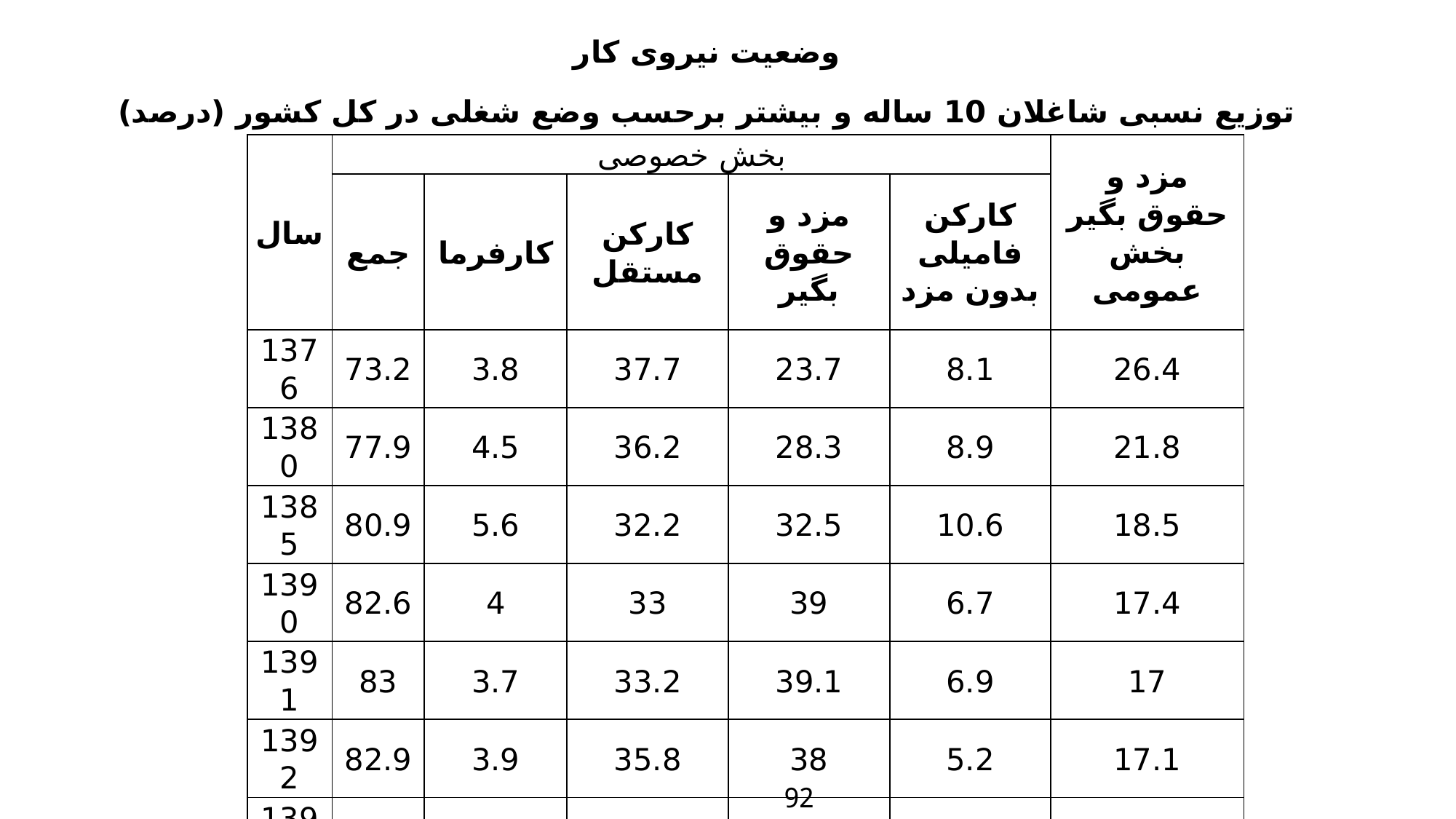

وضعیت نیروی کار
توزیع نسبی شاغلان 10 ساله و بیشتر برحسب وضع شغلی در کل کشور (درصد)
| سال | بخش خصوصی |  |  |  |  | مزد و حقوق بگیر بخش عمومی |
| --- | --- | --- | --- | --- | --- | --- |
|  | جمع | کارفرما | کارکن مستقل | مزد و حقوق بگیر | کارکن فامیلی بدون مزد |  |
| 1376 | 73.2 | 3.8 | 37.7 | 23.7 | 8.1 | 26.4 |
| 1380 | 77.9 | 4.5 | 36.2 | 28.3 | 8.9 | 21.8 |
| 1385 | 80.9 | 5.6 | 32.2 | 32.5 | 10.6 | 18.5 |
| 1390 | 82.6 | 4 | 33 | 39 | 6.7 | 17.4 |
| 1391 | 83 | 3.7 | 33.2 | 39.1 | 6.9 | 17 |
| 1392 | 82.9 | 3.9 | 35.8 | 38 | 5.2 | 17.1 |
| 1393 | 83.1 | 3.7 | 35.4 | 39.1 | 4.9 | 16.9 |
| 1394 | 83.3 | 3.8 | 35.1 | 39.3 | 5.1 | 16.7 |
92